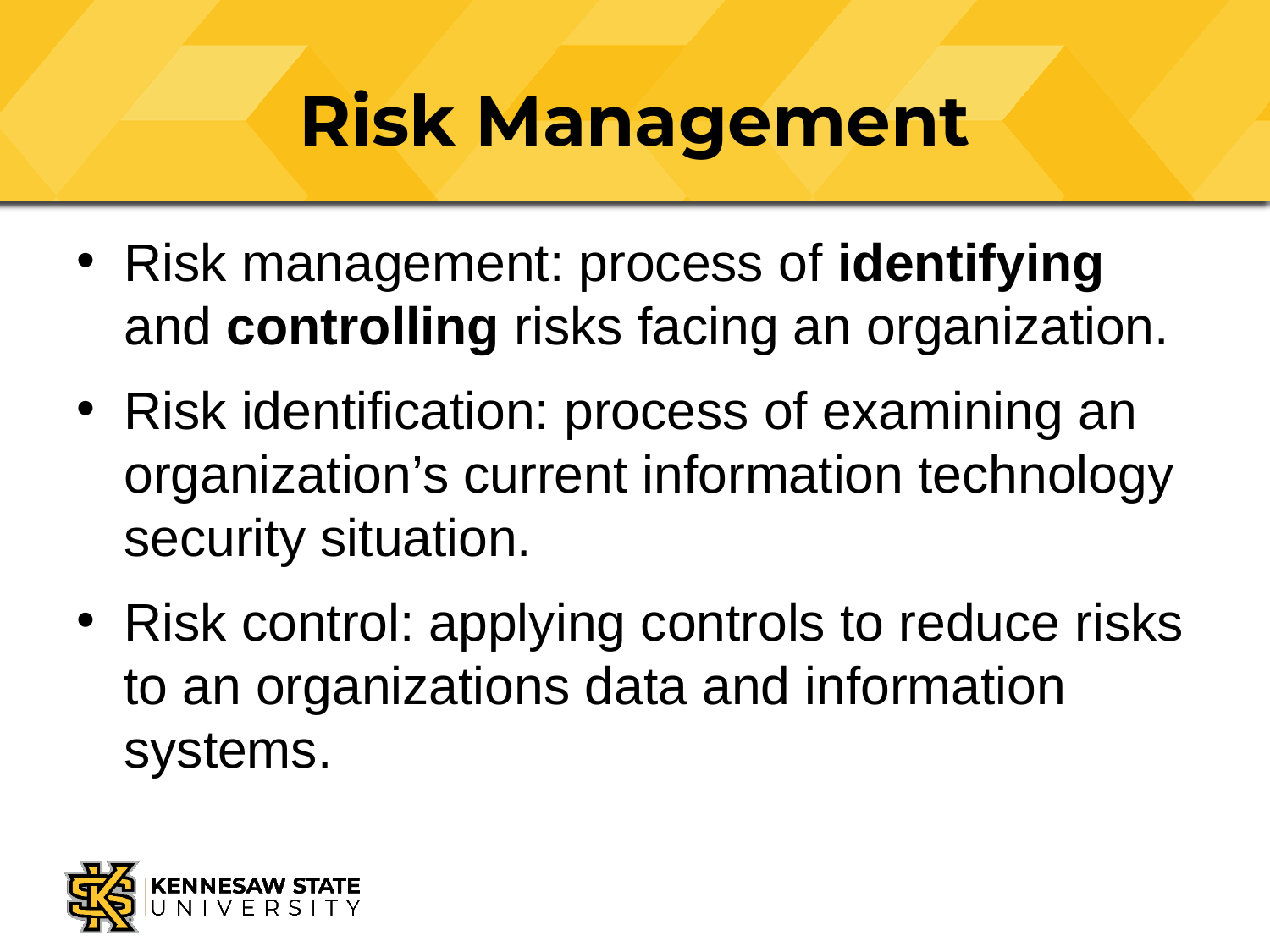

# Risk Management
Risk management: process of identifying and controlling risks facing an organization.
Risk identification: process of examining an organization’s current information technology security situation.
Risk control: applying controls to reduce risks to an organizations data and information systems.